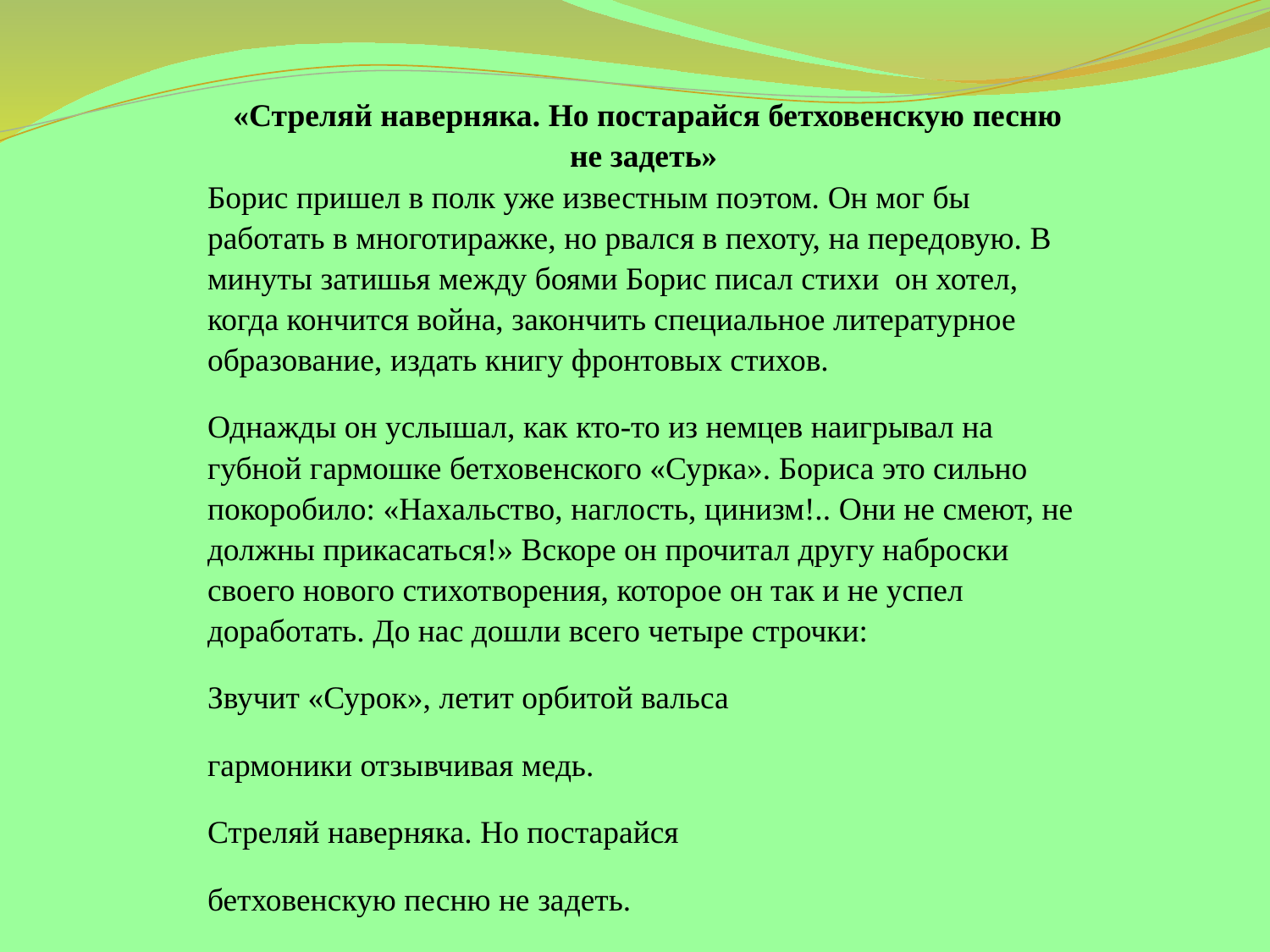

«Стреляй наверняка. Но постарайся бетховенскую песню не задеть»
Борис пришел в полк уже известным поэтом. Он мог бы работать в многотиражке, но рвался в пехоту, на передовую. В минуты затишья между боями Борис писал стихи  он хотел, когда кончится война, закончить специальное литературное образование, издать книгу фронтовых стихов.
Однажды он услышал, как кто-то из немцев наигрывал на губной гармошке бетховенского «Сурка». Бориса это сильно покоробило: «Нахальство, наглость, цинизм!.. Они не смеют, не должны прикасаться!» Вскоре он прочитал другу наброски своего нового стихотворения, которое он так и не успел доработать. До нас дошли всего четыре строчки:
Звучит «Сурок», летит орбитой вальса
гармоники отзывчивая медь.
Стреляй наверняка. Но постарайся
бетховенскую песню не задеть.